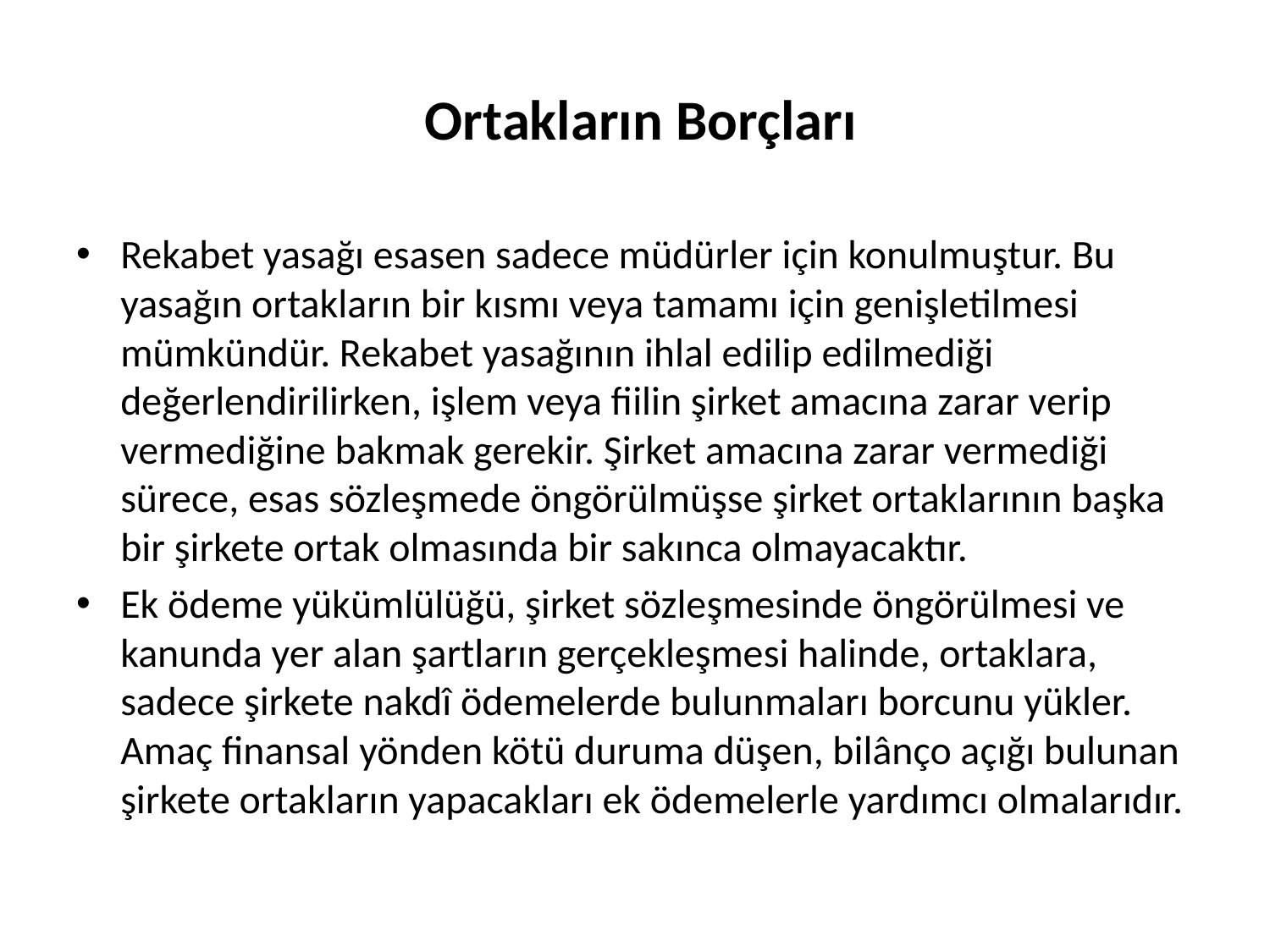

# Ortakların Borçları
Rekabet yasağı esasen sadece müdürler için konulmuştur. Bu yasağın ortakların bir kısmı veya tamamı için genişletilmesi mümkündür. Rekabet yasağının ihlal edilip edilmediği değerlendirilirken, işlem veya fiilin şirket amacına zarar verip vermediğine bakmak gerekir. Şirket amacına zarar vermediği sürece, esas sözleşmede öngörülmüşse şirket ortaklarının başka bir şirkete ortak olmasında bir sakınca olmayacaktır.
Ek ödeme yükümlülüğü, şirket sözleşmesinde öngörülmesi ve kanunda yer alan şartların gerçekleşmesi halinde, ortaklara, sadece şirkete nakdî ödemelerde bulunmaları borcunu yükler. Amaç finansal yönden kötü duruma düşen, bilânço açığı bulunan şirkete ortakların yapacakları ek ödemelerle yardımcı olmalarıdır.